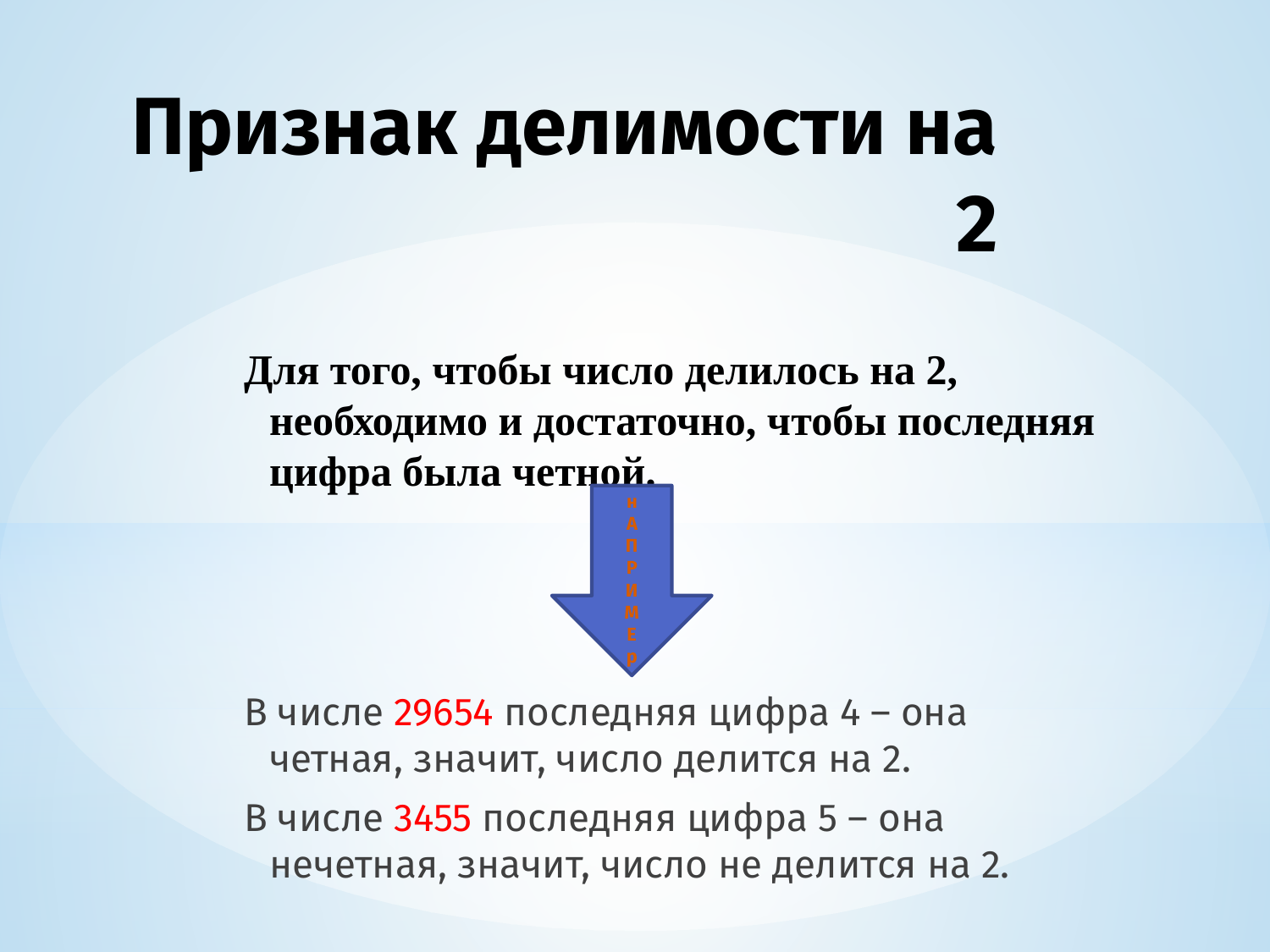

# Признак делимости на 2
Для того, чтобы число делилось на 2, необходимо и достаточно, чтобы последняя цифра была четной.

В числе 29654 последняя цифра 4 – она четная, значит, число делится на 2.
В числе 3455 последняя цифра 5 – она нечетная, значит, число не делится на 2.

н
А
П
Р
И
М
Е
р